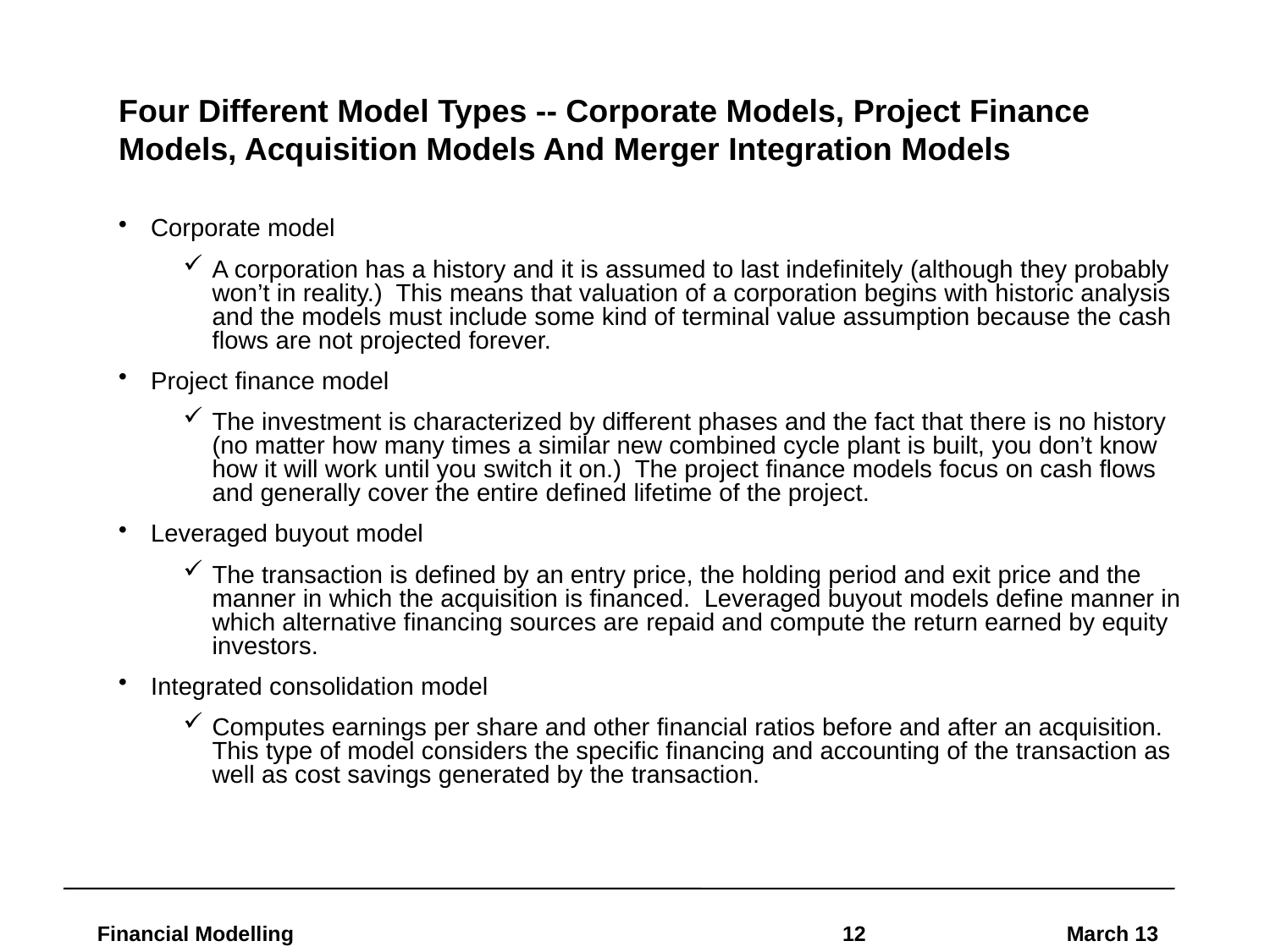

# Four Different Model Types -- Corporate Models, Project Finance Models, Acquisition Models And Merger Integration Models
Corporate model
A corporation has a history and it is assumed to last indefinitely (although they probably won’t in reality.)  This means that valuation of a corporation begins with historic analysis and the models must include some kind of terminal value assumption because the cash flows are not projected forever.
Project finance model
The investment is characterized by different phases and the fact that there is no history (no matter how many times a similar new combined cycle plant is built, you don’t know how it will work until you switch it on.)  The project finance models focus on cash flows and generally cover the entire defined lifetime of the project.
Leveraged buyout model
The transaction is defined by an entry price, the holding period and exit price and the manner in which the acquisition is financed.  Leveraged buyout models define manner in which alternative financing sources are repaid and compute the return earned by equity investors.
Integrated consolidation model
Computes earnings per share and other financial ratios before and after an acquisition.  This type of model considers the specific financing and accounting of the transaction as well as cost savings generated by the transaction.